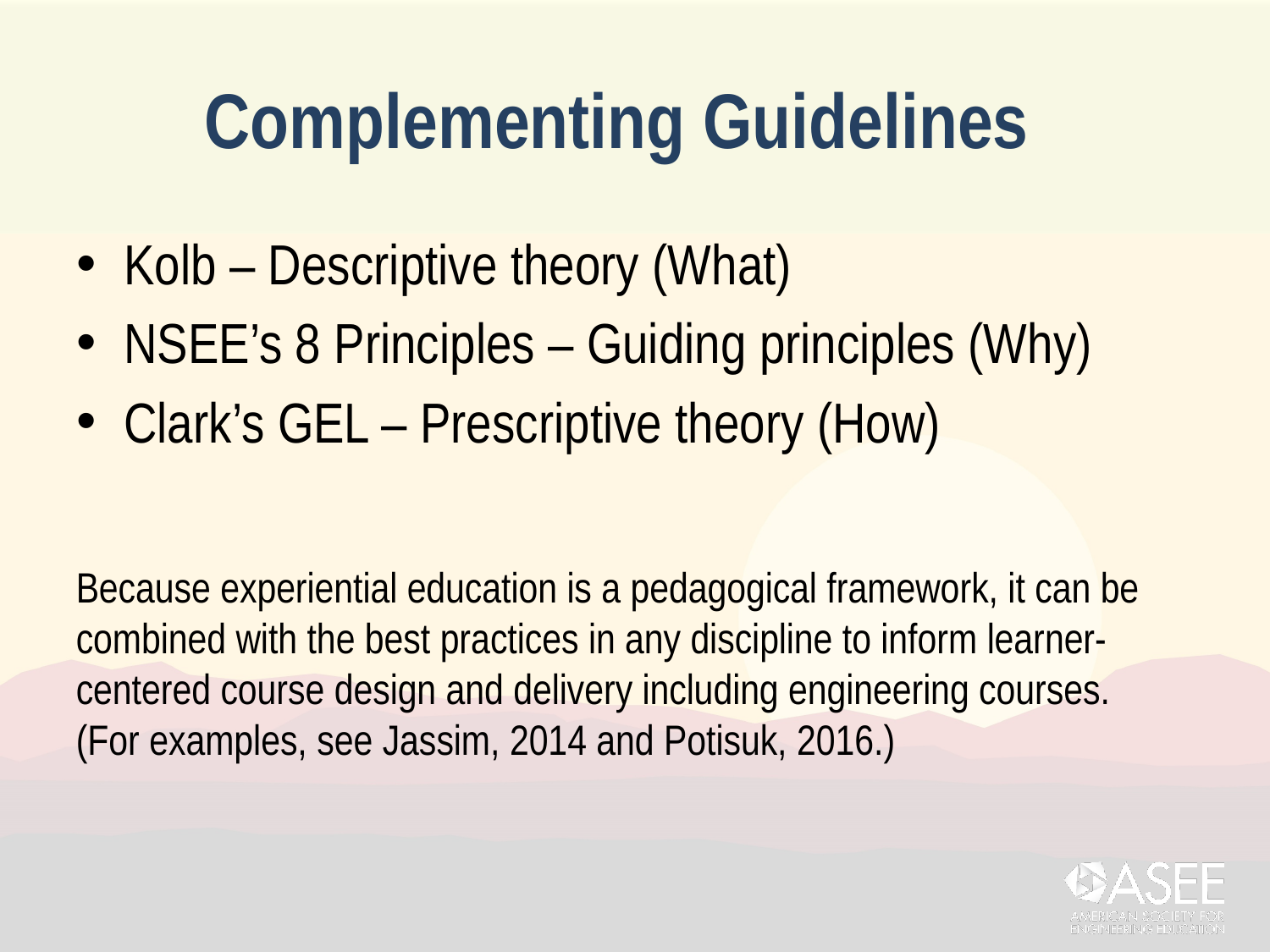

# Complementing Guidelines
Kolb – Descriptive theory (What)
NSEE’s 8 Principles – Guiding principles (Why)
Clark’s GEL – Prescriptive theory (How)
Because experiential education is a pedagogical framework, it can be combined with the best practices in any discipline to inform learner-centered course design and delivery including engineering courses. (For examples, see Jassim, 2014 and Potisuk, 2016.)